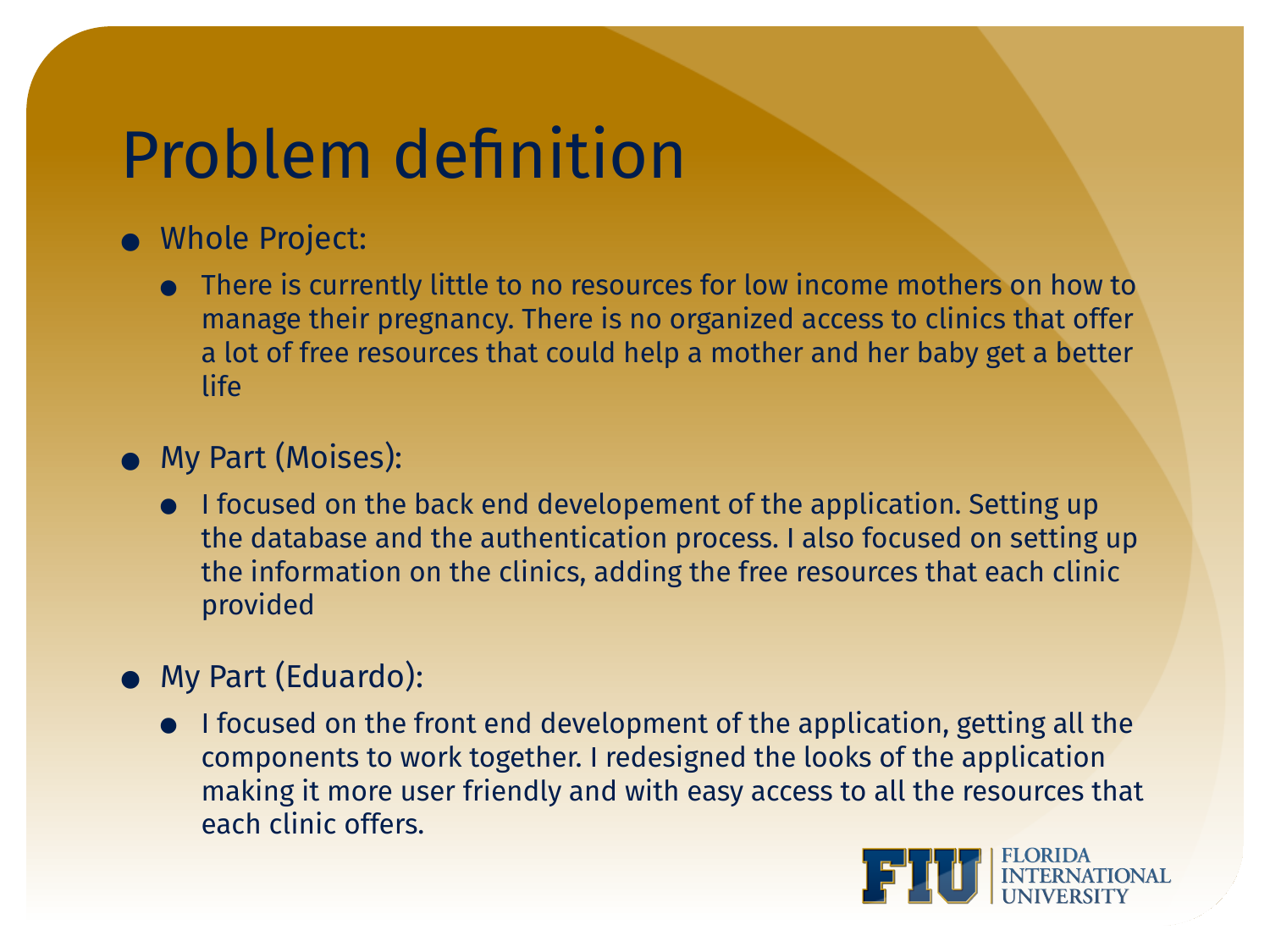

# Problem definition
Whole Project:
There is currently little to no resources for low income mothers on how to manage their pregnancy. There is no organized access to clinics that offer a lot of free resources that could help a mother and her baby get a better life
My Part (Moises):
I focused on the back end developement of the application. Setting up the database and the authentication process. I also focused on setting up the information on the clinics, adding the free resources that each clinic provided
My Part (Eduardo):
I focused on the front end development of the application, getting all the components to work together. I redesigned the looks of the application making it more user friendly and with easy access to all the resources that each clinic offers.